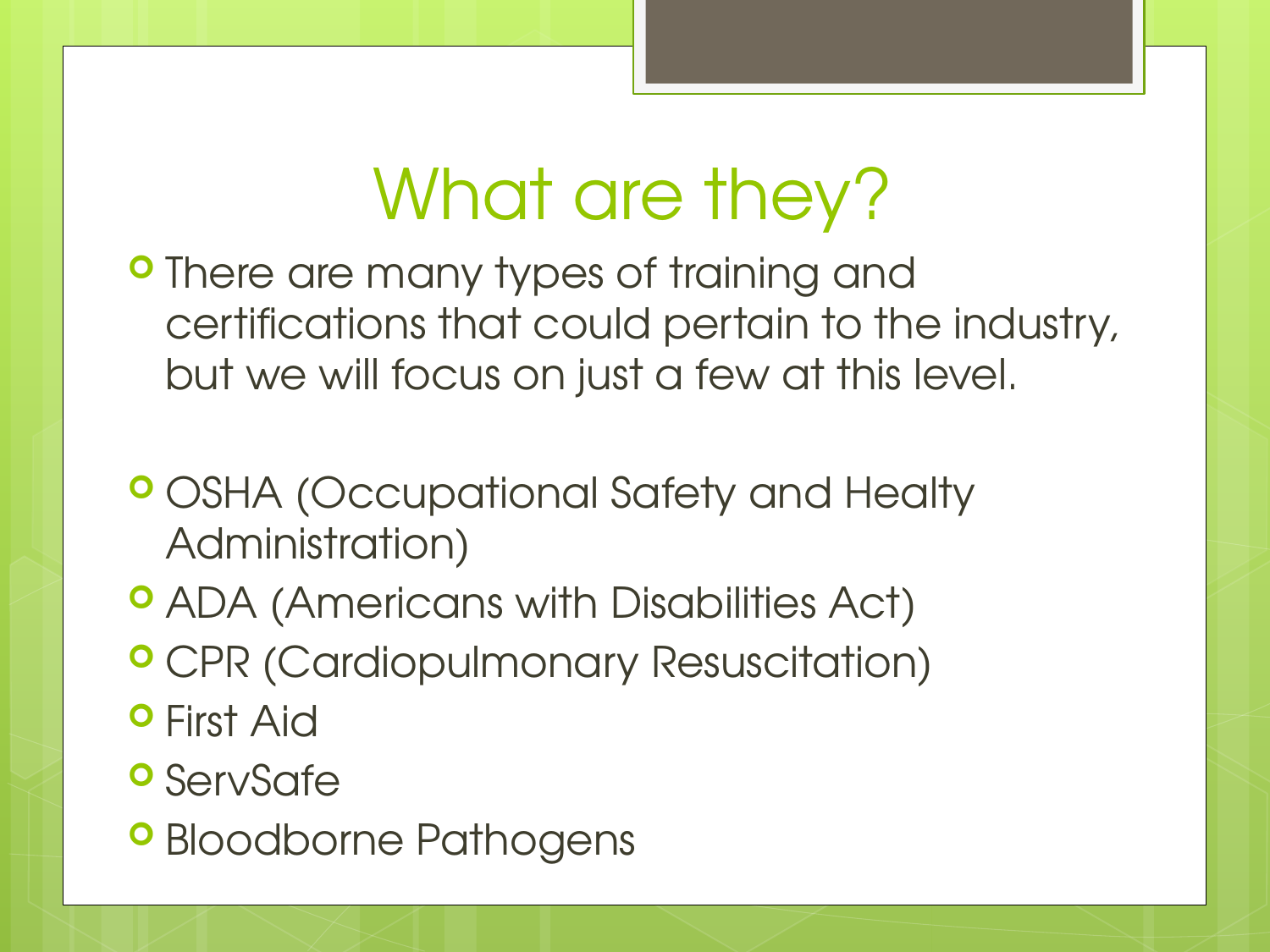

# What are they?
There are many types of training and certifications that could pertain to the industry, but we will focus on just a few at this level.

OSHA (Occupational Safety and Healty Administration)
ADA (Americans with Disabilities Act)
CPR (Cardiopulmonary Resuscitation)
First Aid
ServSafe
Bloodborne Pathogens